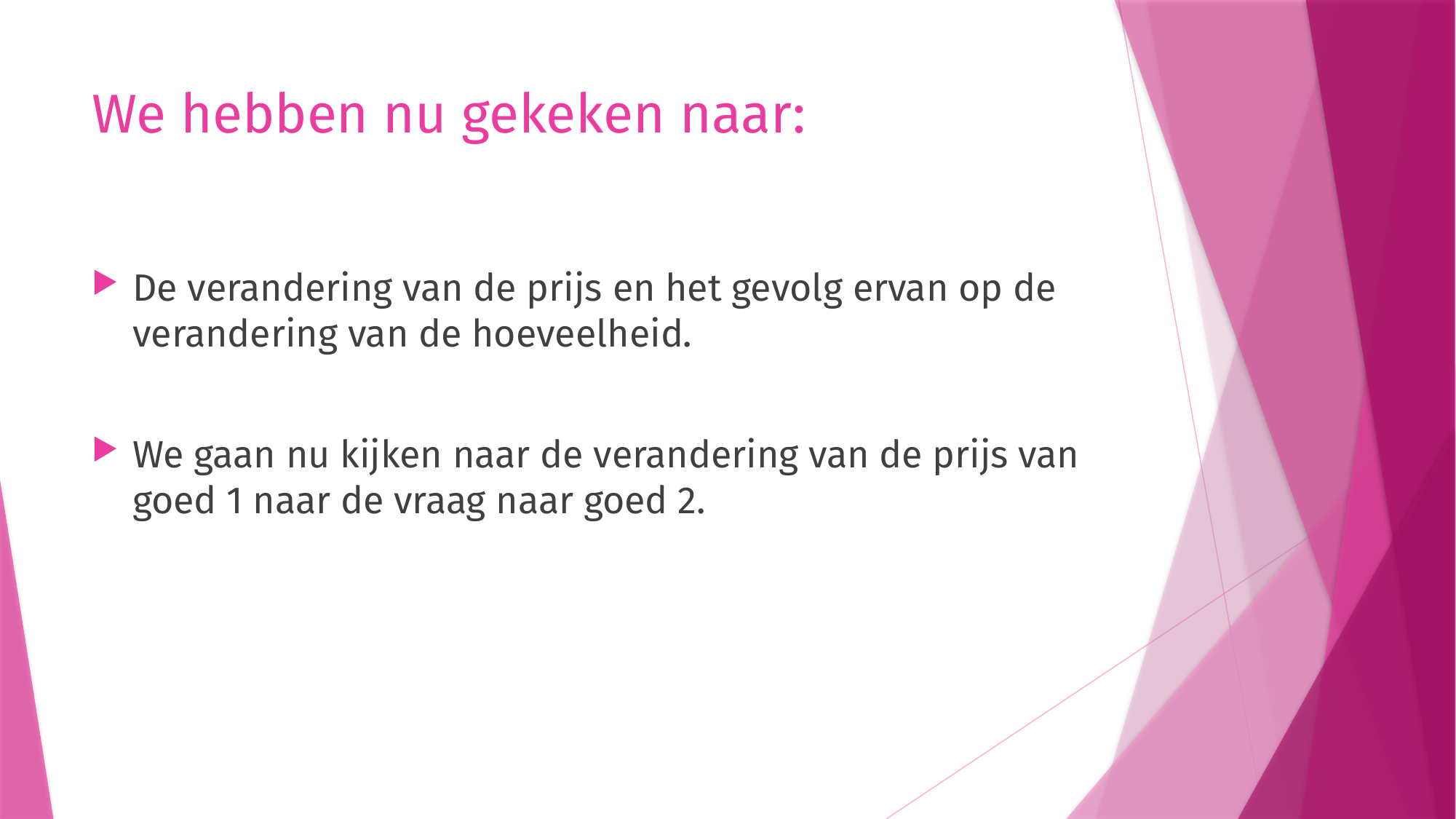

# We hebben nu gekeken naar:
De verandering van de prijs en het gevolg ervan op de verandering van de hoeveelheid.

We gaan nu kijken naar de verandering van de prijs van goed 1 naar de vraag naar goed 2.